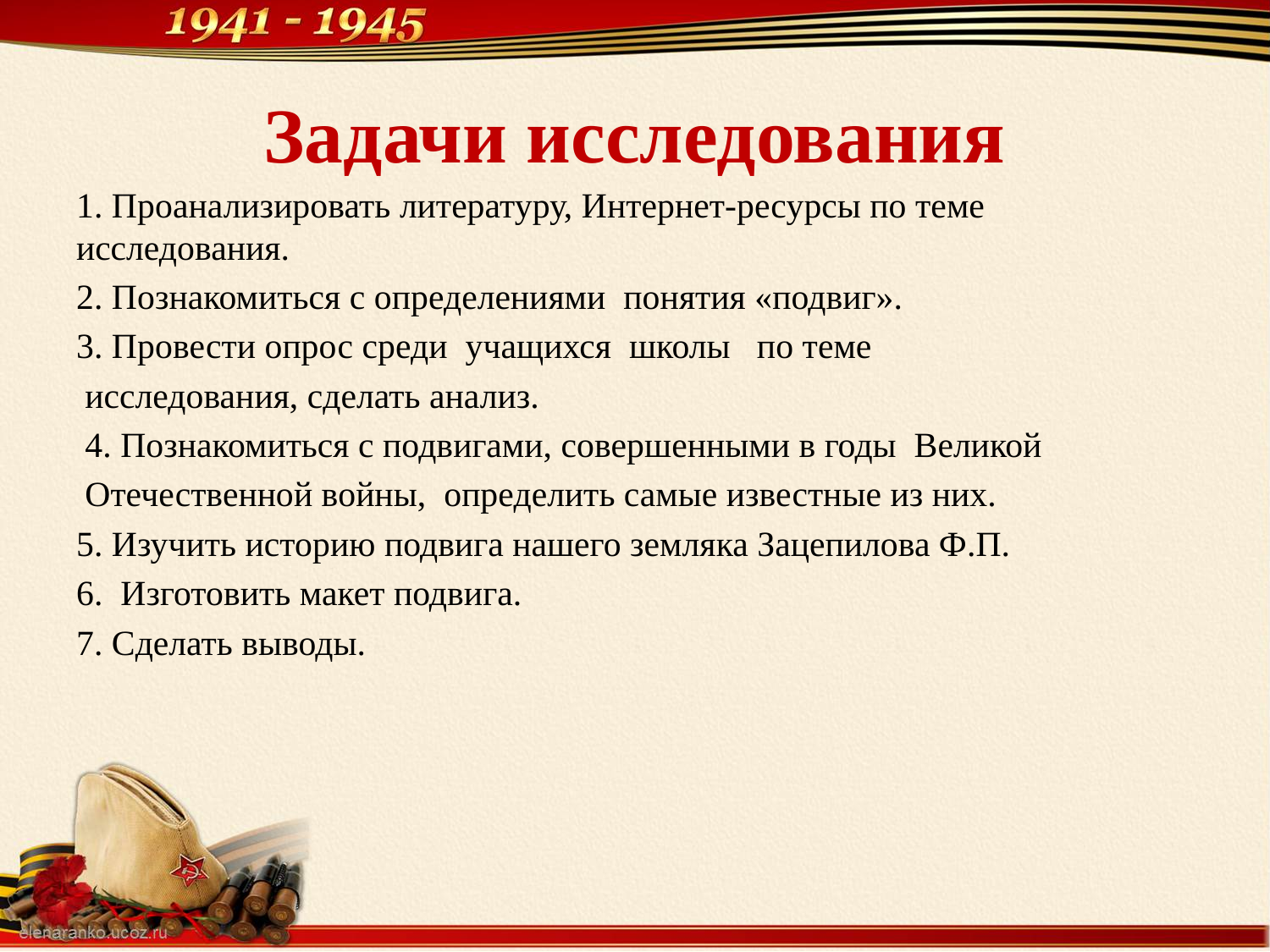

# Задачи исследования
1. Проанализировать литературу, Интернет-ресурсы по теме исследования.
2. Познакомиться с определениями  понятия «подвиг».
3. Провести опрос среди  учащихся  школы   по теме
 исследования, сделать анализ.
 4. Познакомиться с подвигами, совершенными в годы  Великой
 Отечественной войны,  определить самые известные из них.
5. Изучить историю подвига нашего земляка Зацепилова Ф.П.
6.  Изготовить макет подвига.
7. Сделать выводы.